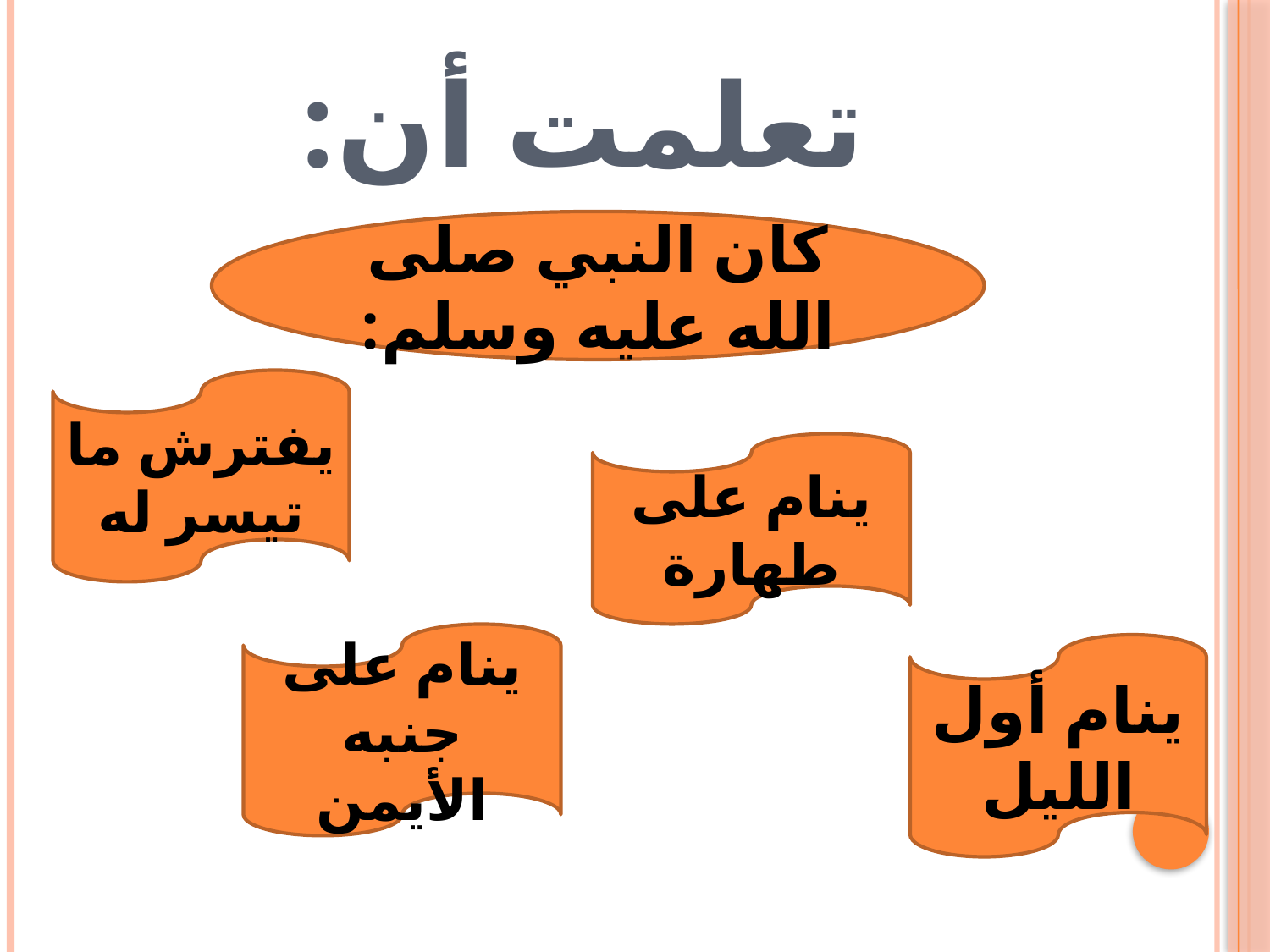

# تعلمت أن:
كان النبي صلى الله عليه وسلم:
يفترش ما تيسر له
ينام على طهارة
ينام على جنبه الأيمن
ينام أول الليل